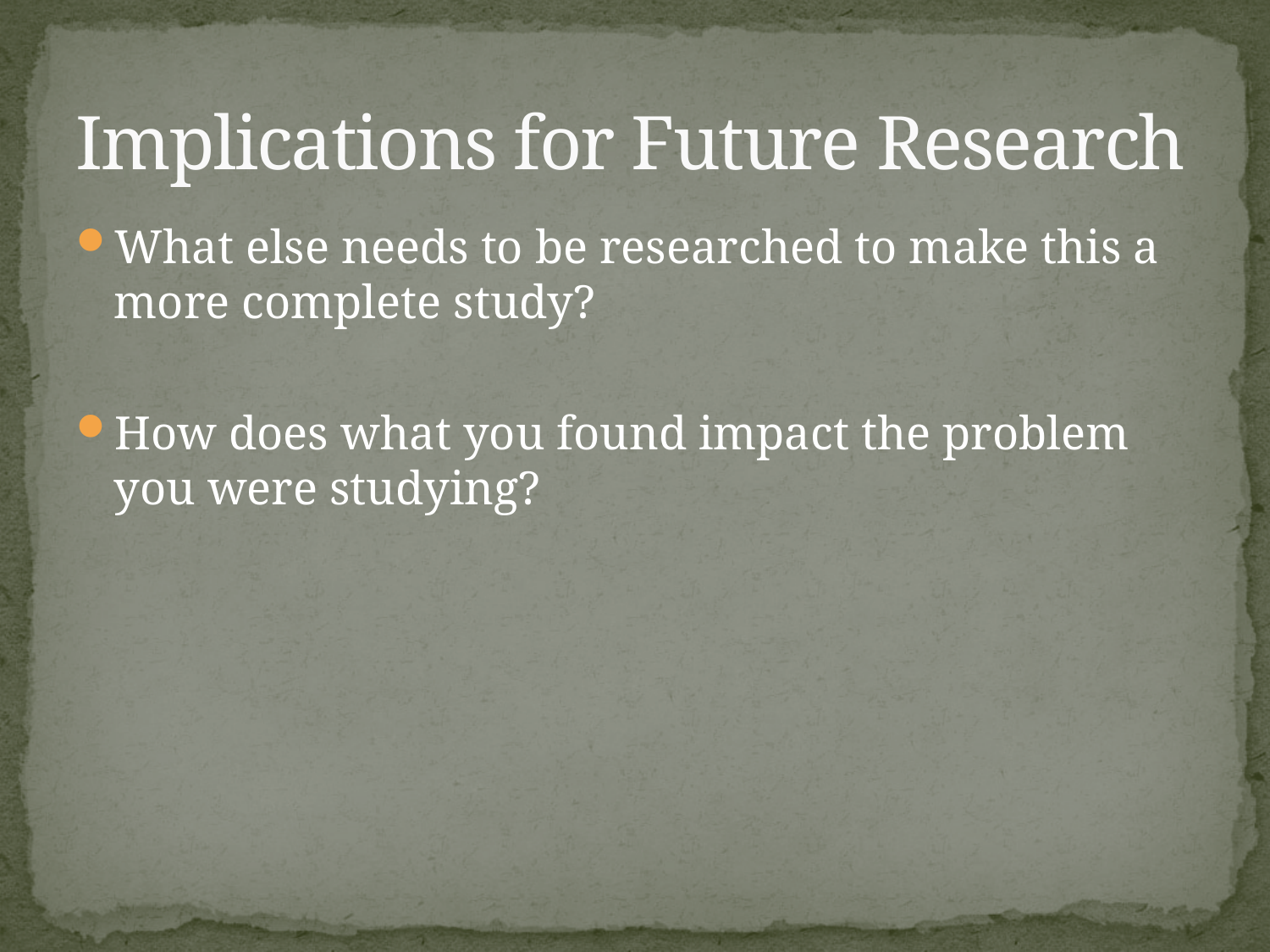

# Implications for Future Research
What else needs to be researched to make this a more complete study?

How does what you found impact the problem you were studying?